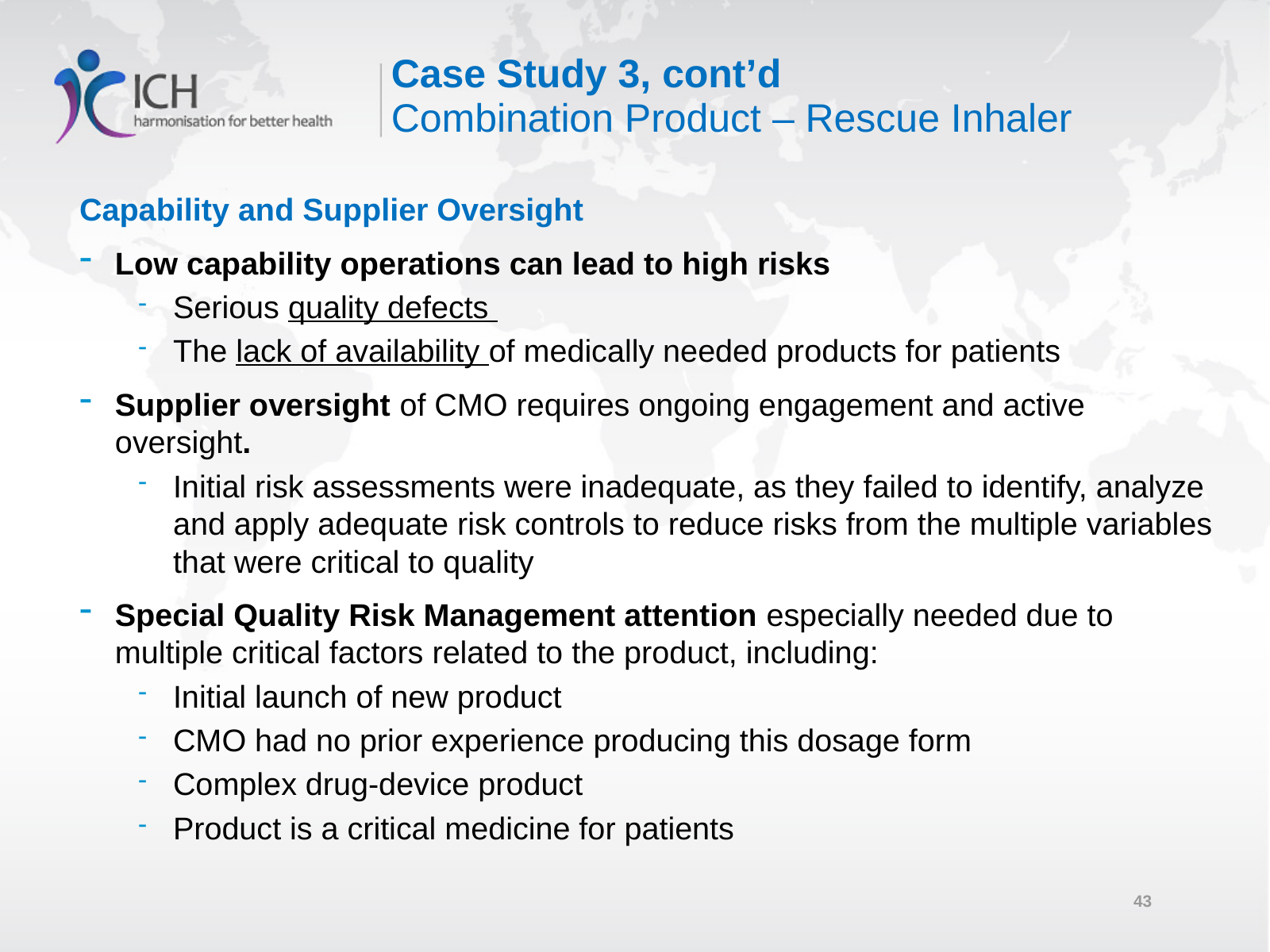

Case Study 3, cont’d
Combination Product – Rescue Inhaler
Capability and Supplier Oversight
Low capability operations can lead to high risks
Serious quality defects
The lack of availability of medically needed products for patients
Supplier oversight of CMO requires ongoing engagement and active oversight.
Initial risk assessments were inadequate, as they failed to identify, analyze and apply adequate risk controls to reduce risks from the multiple variables that were critical to quality
Special Quality Risk Management attention especially needed due to multiple critical factors related to the product, including:
Initial launch of new product
CMO had no prior experience producing this dosage form
Complex drug-device product
Product is a critical medicine for patients